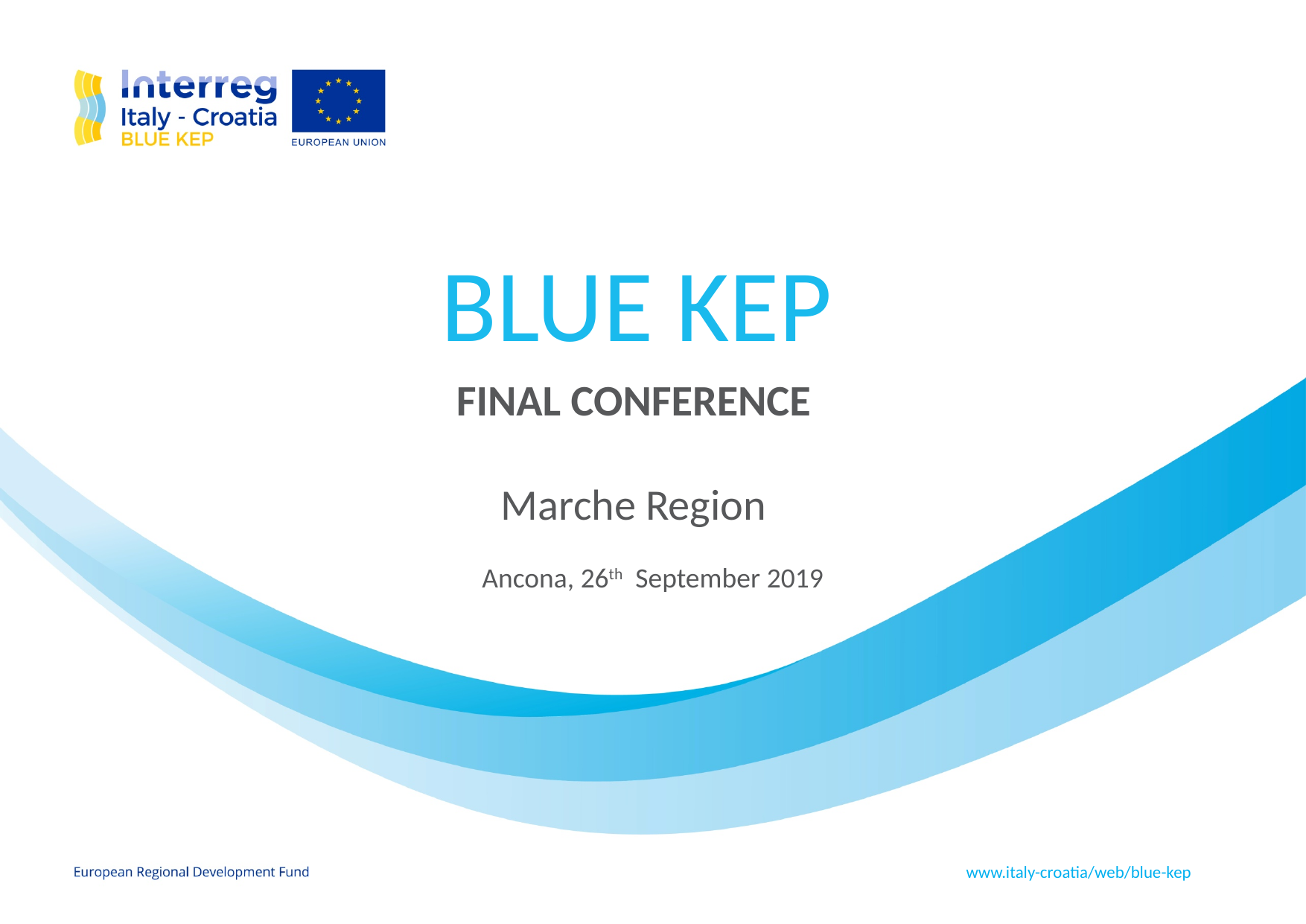

FINAL CONFERENCE

Marche Region

BLUE KEP
Ancona, 26th  September 2019
www.italy-croatia/web/blue-kep